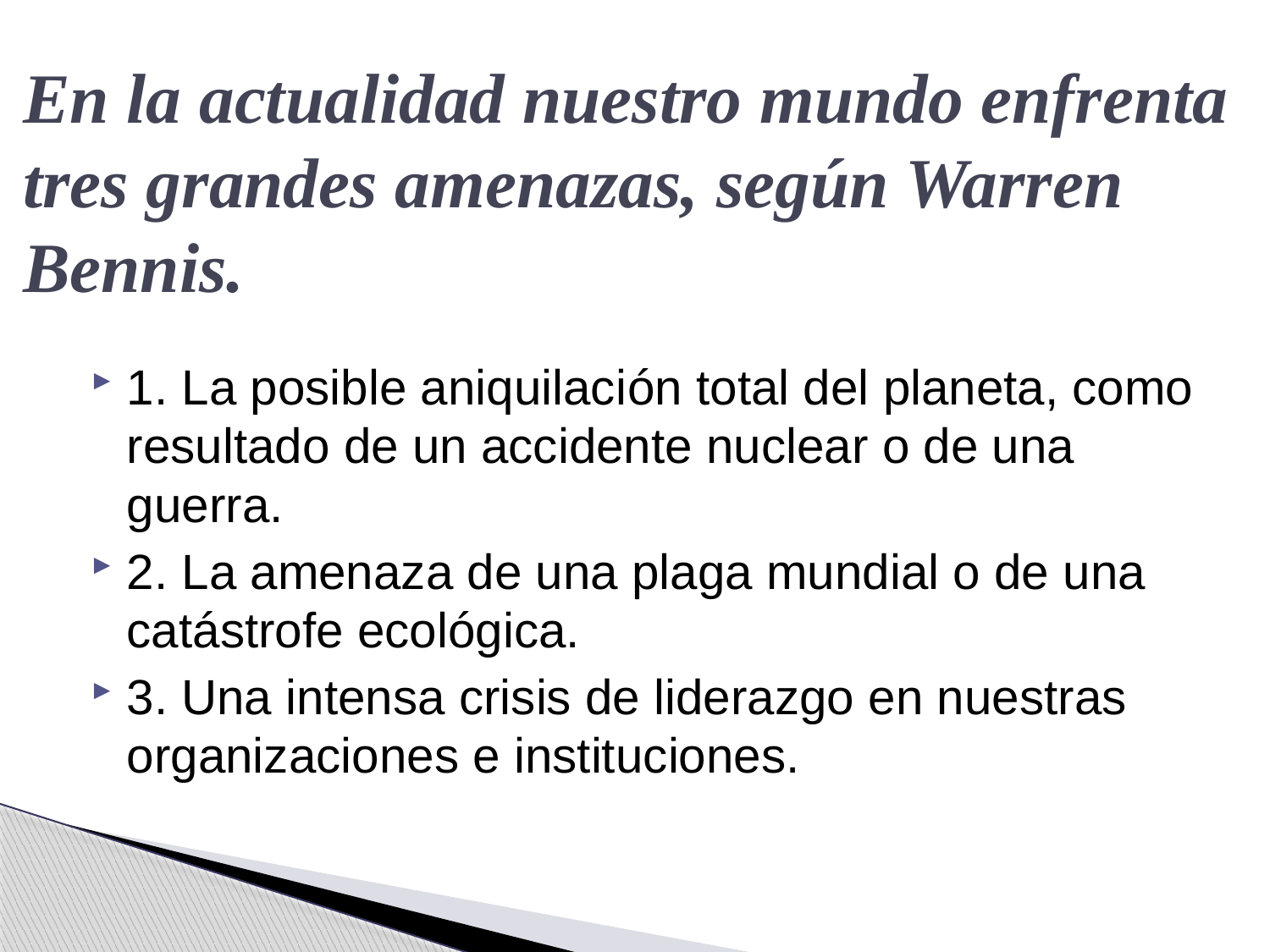

# En la actualidad nuestro mundo enfrenta tres grandes amenazas, según Warren Bennis.
1. La posible aniquilación total del planeta, como resultado de un accidente nuclear o de una guerra.
2. La amenaza de una plaga mundial o de una catástrofe ecológica.
3. Una intensa crisis de liderazgo en nuestras organizaciones e instituciones.